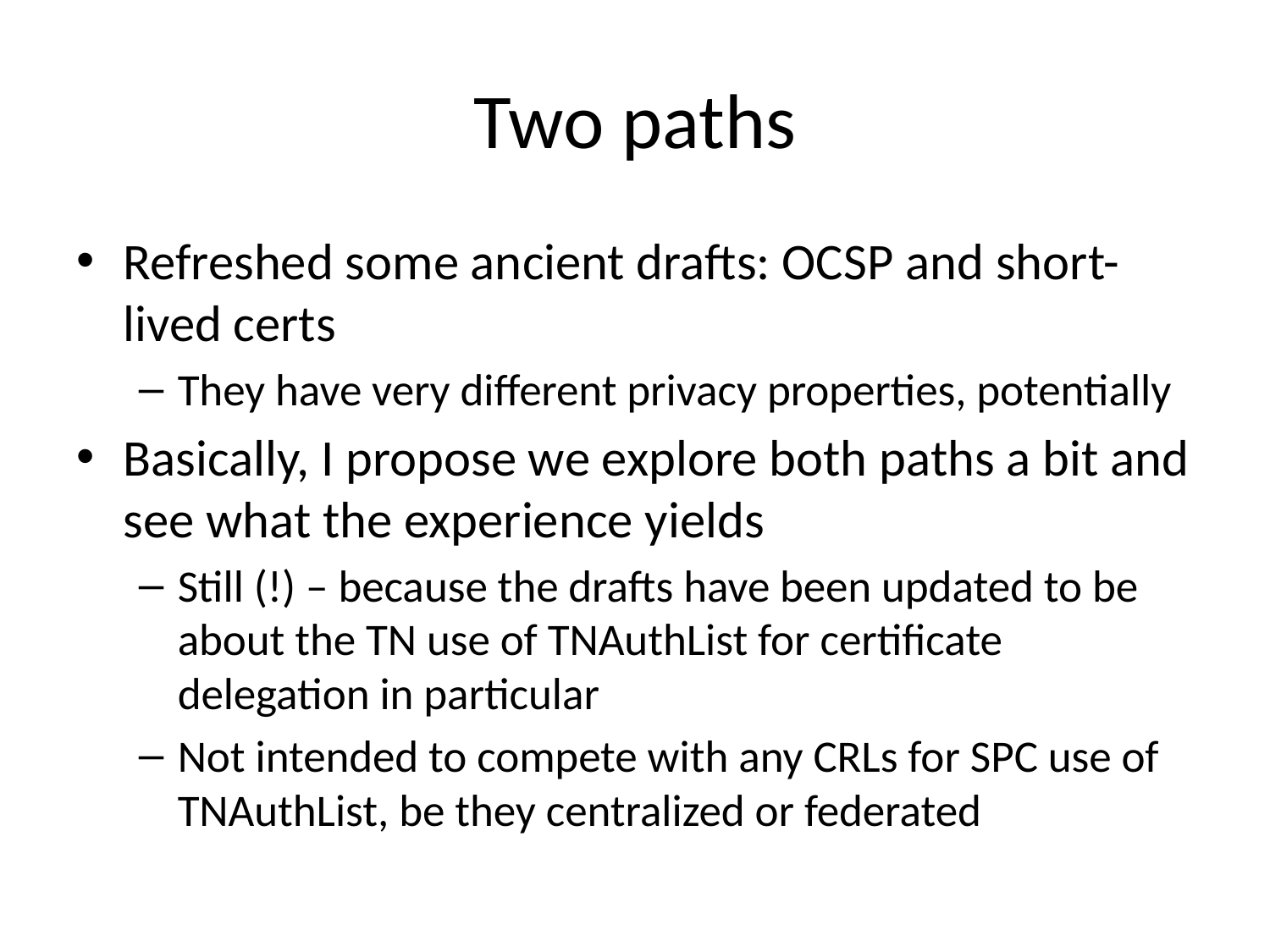

# Two paths
Refreshed some ancient drafts: OCSP and short-lived certs
They have very different privacy properties, potentially
Basically, I propose we explore both paths a bit and see what the experience yields
Still (!) – because the drafts have been updated to be about the TN use of TNAuthList for certificate delegation in particular
Not intended to compete with any CRLs for SPC use of TNAuthList, be they centralized or federated